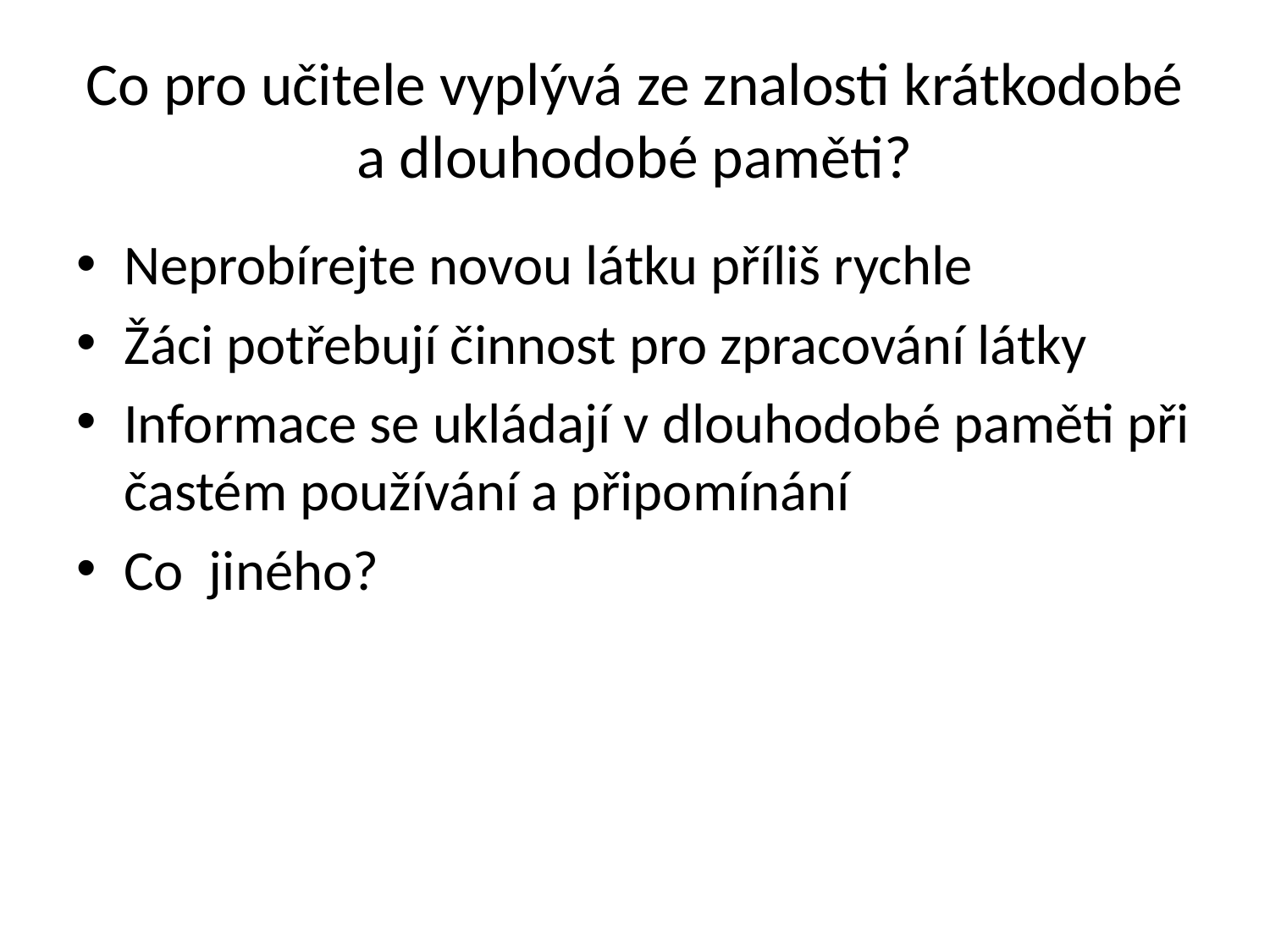

# Co pro učitele vyplývá ze znalosti krátkodobé a dlouhodobé paměti?
Neprobírejte novou látku příliš rychle
Žáci potřebují činnost pro zpracování látky
Informace se ukládají v dlouhodobé paměti při častém používání a připomínání
Co  jiného?